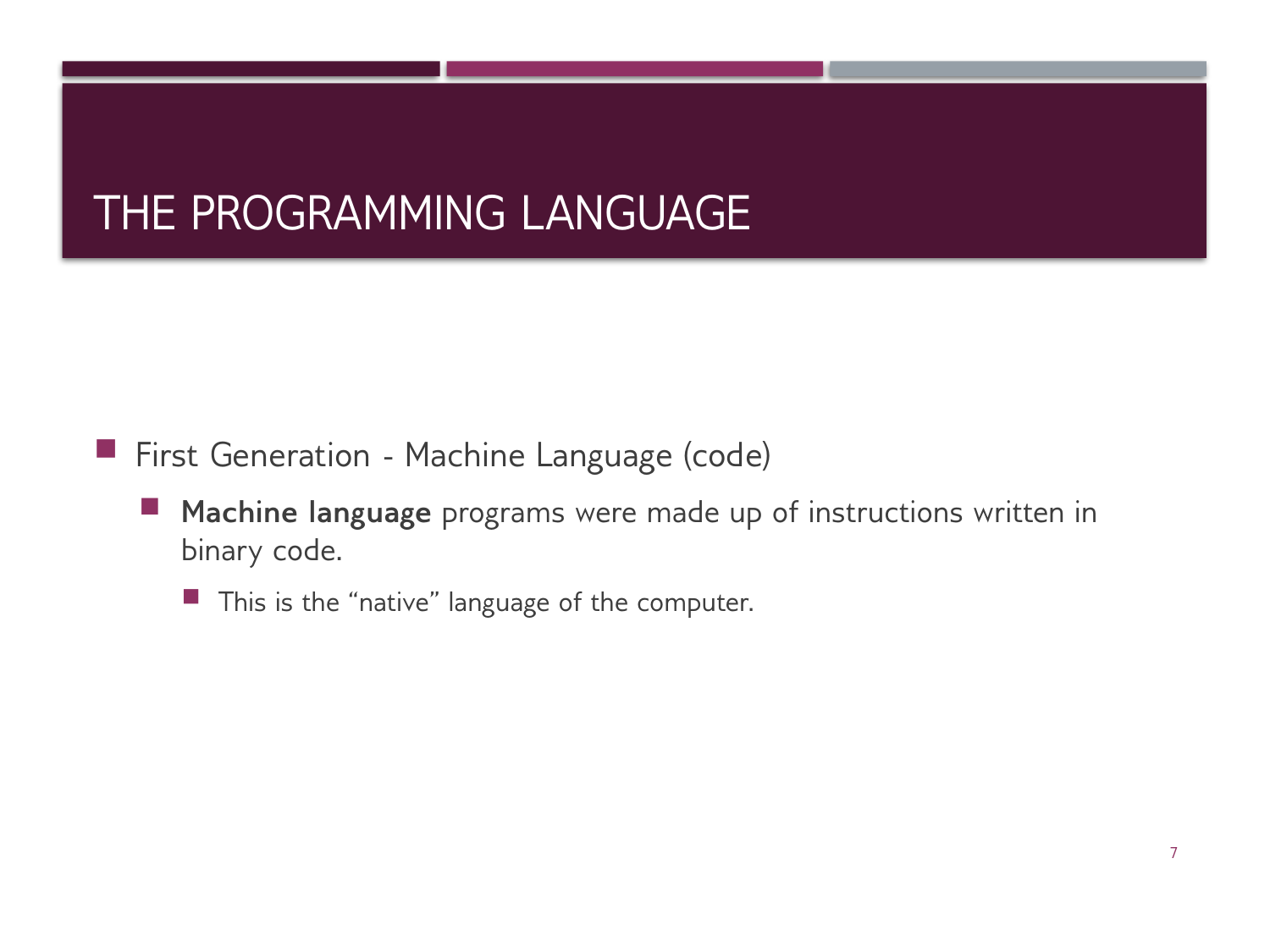

# The Programming Language
First Generation - Machine Language (code)
Machine language programs were made up of instructions written in binary code.
This is the “native” language of the computer.

7